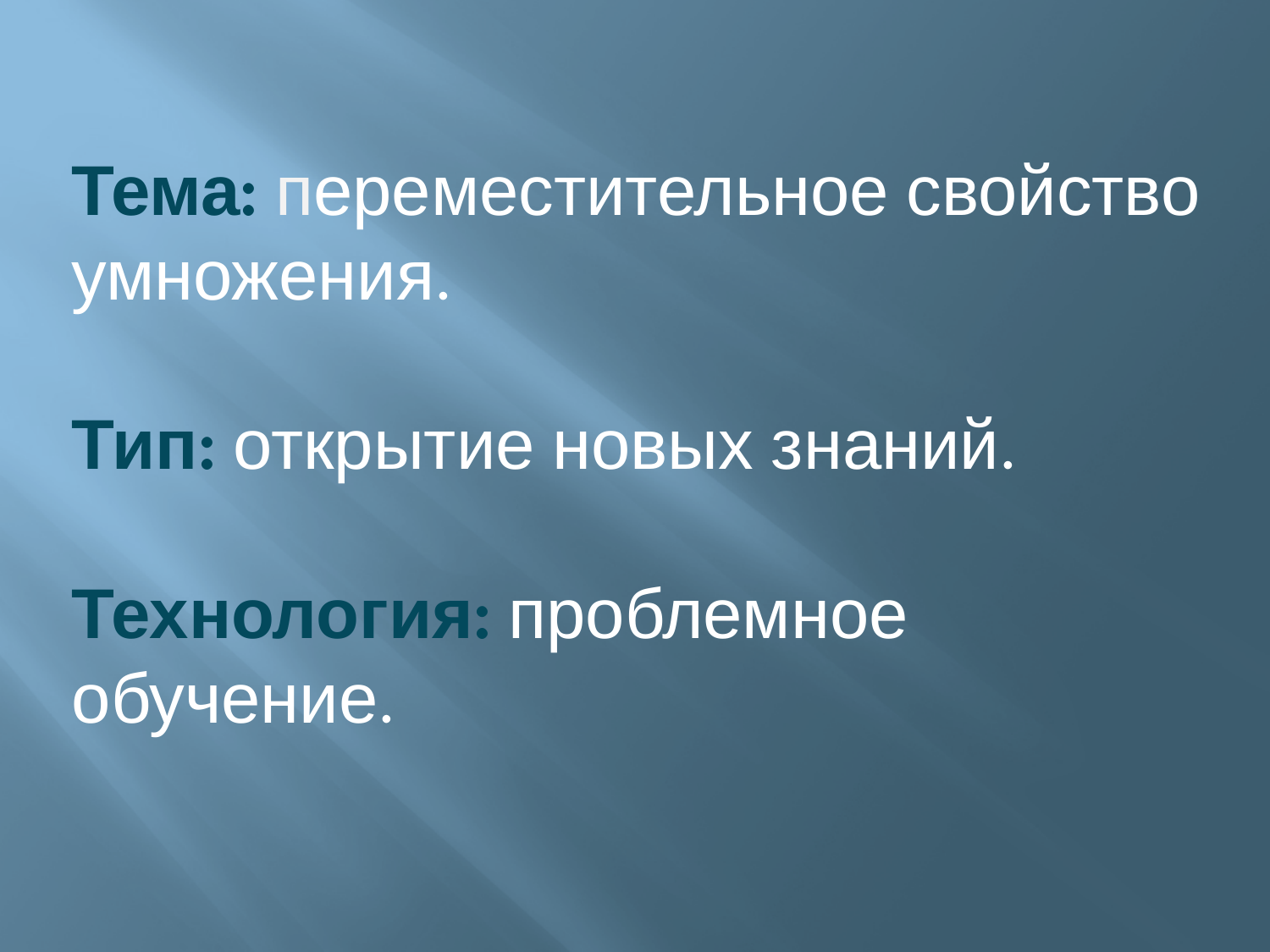

Тема: переместительное свойство умножения.

Тип: открытие новых знаний.

Технология: проблемное обучение.